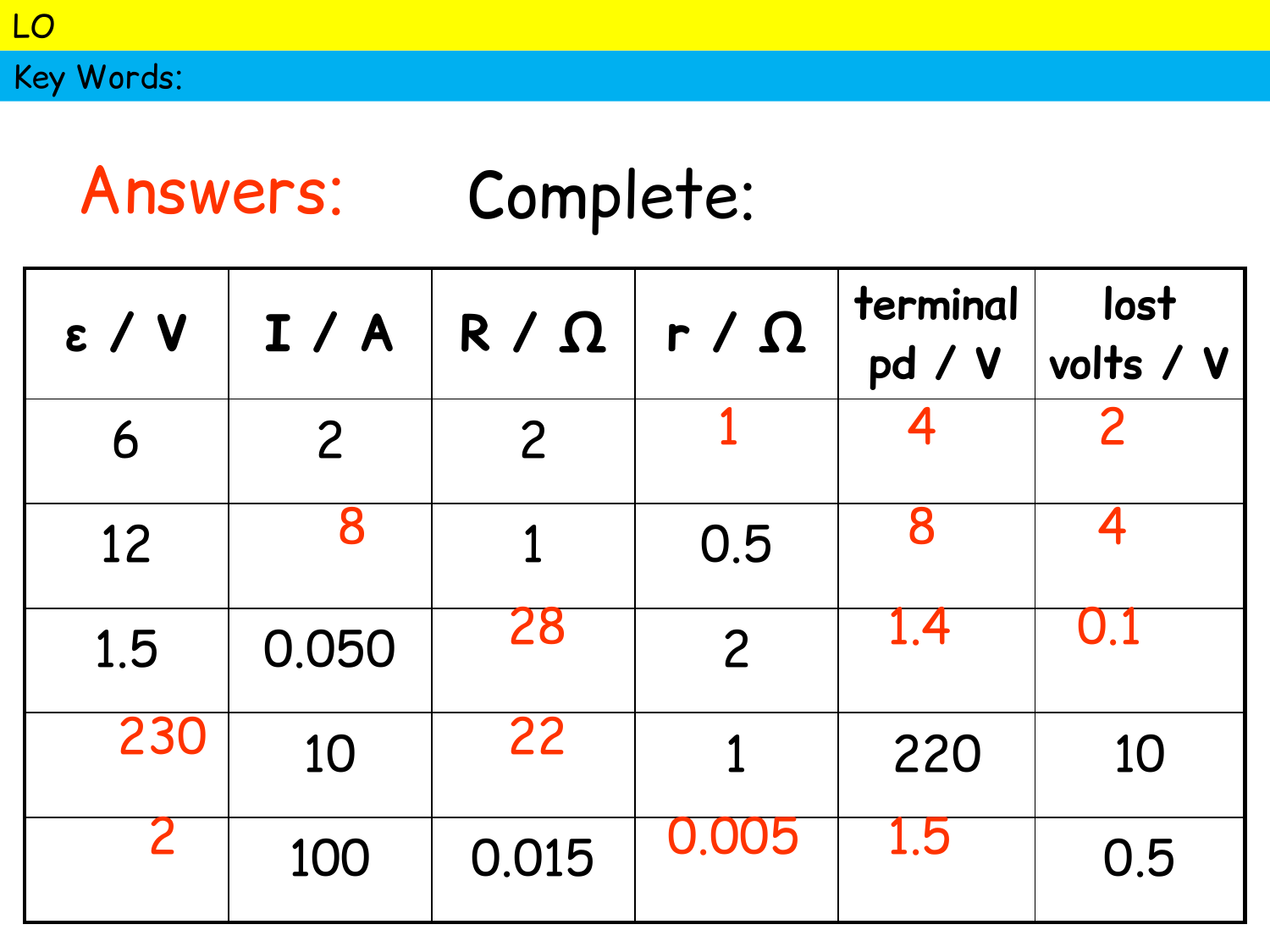

# Answers:
Complete:
| ε / V | I / A | R / Ω | r / Ω | terminal pd / V | lost volts / V |
| --- | --- | --- | --- | --- | --- |
| 6 | 2 | 2 |  |  |  |
| 12 |  | 1 | 0.5 |  |  |
| 1.5 | 0.050 |  | 2 |  |  |
|  | 10 |  | 1 | 220 | 10 |
|  | 100 | 0.015 |  |  | 0.5 |
1
4
2
8
8
4
28
1.4
0.1
230
22
2
0.005
1.5